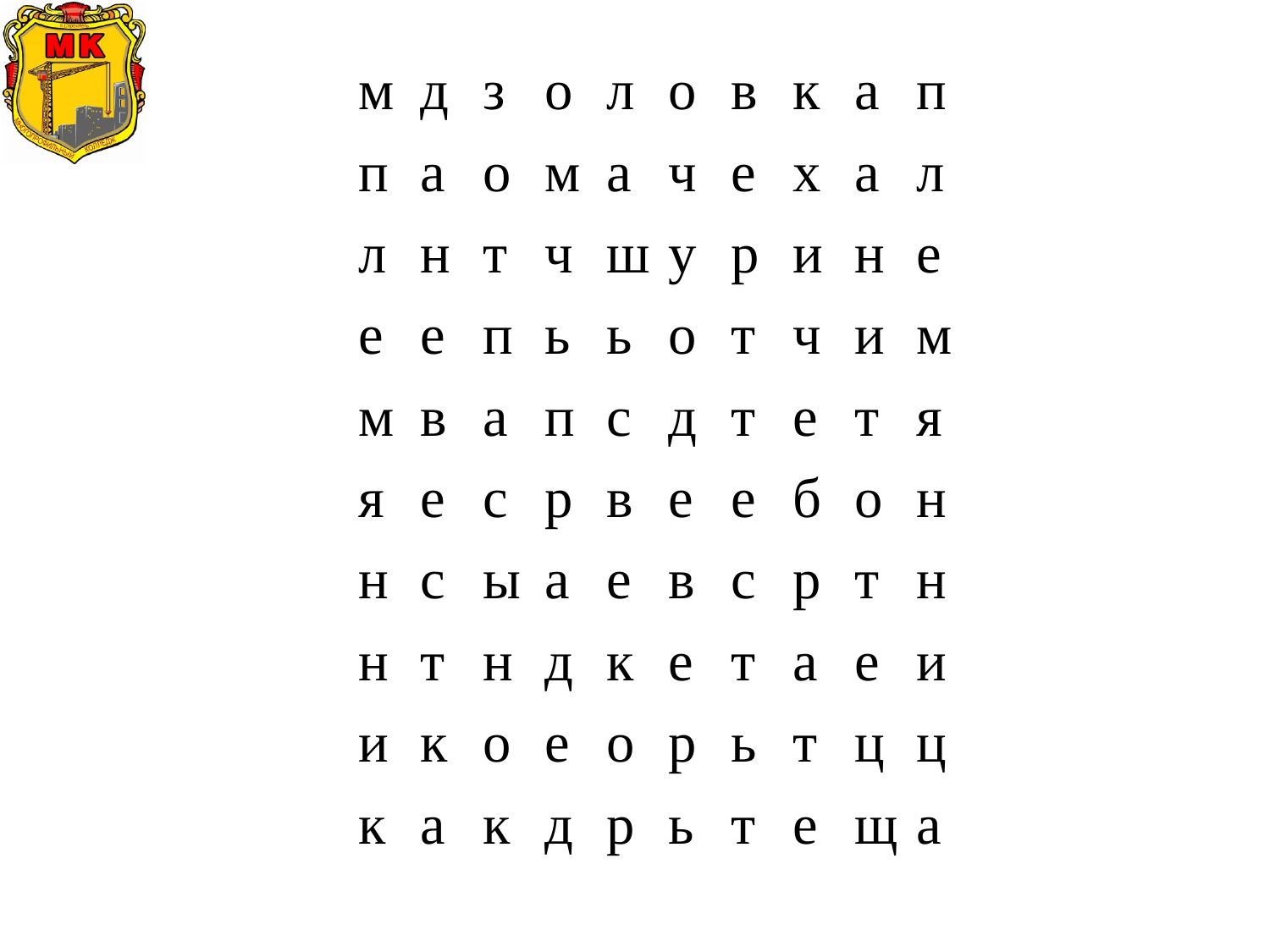

#
| м | д | з | о | л | о | в | к | а | п |
| --- | --- | --- | --- | --- | --- | --- | --- | --- | --- |
| п | а | о | м | а | ч | е | х | а | л |
| л | н | т | ч | ш | у | р | и | н | е |
| е | е | п | ь | ь | о | т | ч | и | м |
| м | в | а | п | с | д | т | е | т | я |
| я | е | с | р | в | е | е | б | о | н |
| н | с | ы | а | е | в | с | р | т | н |
| н | т | н | д | к | е | т | а | е | и |
| и | к | о | е | о | р | ь | т | ц | ц |
| к | а | к | д | р | ь | т | е | щ | а |